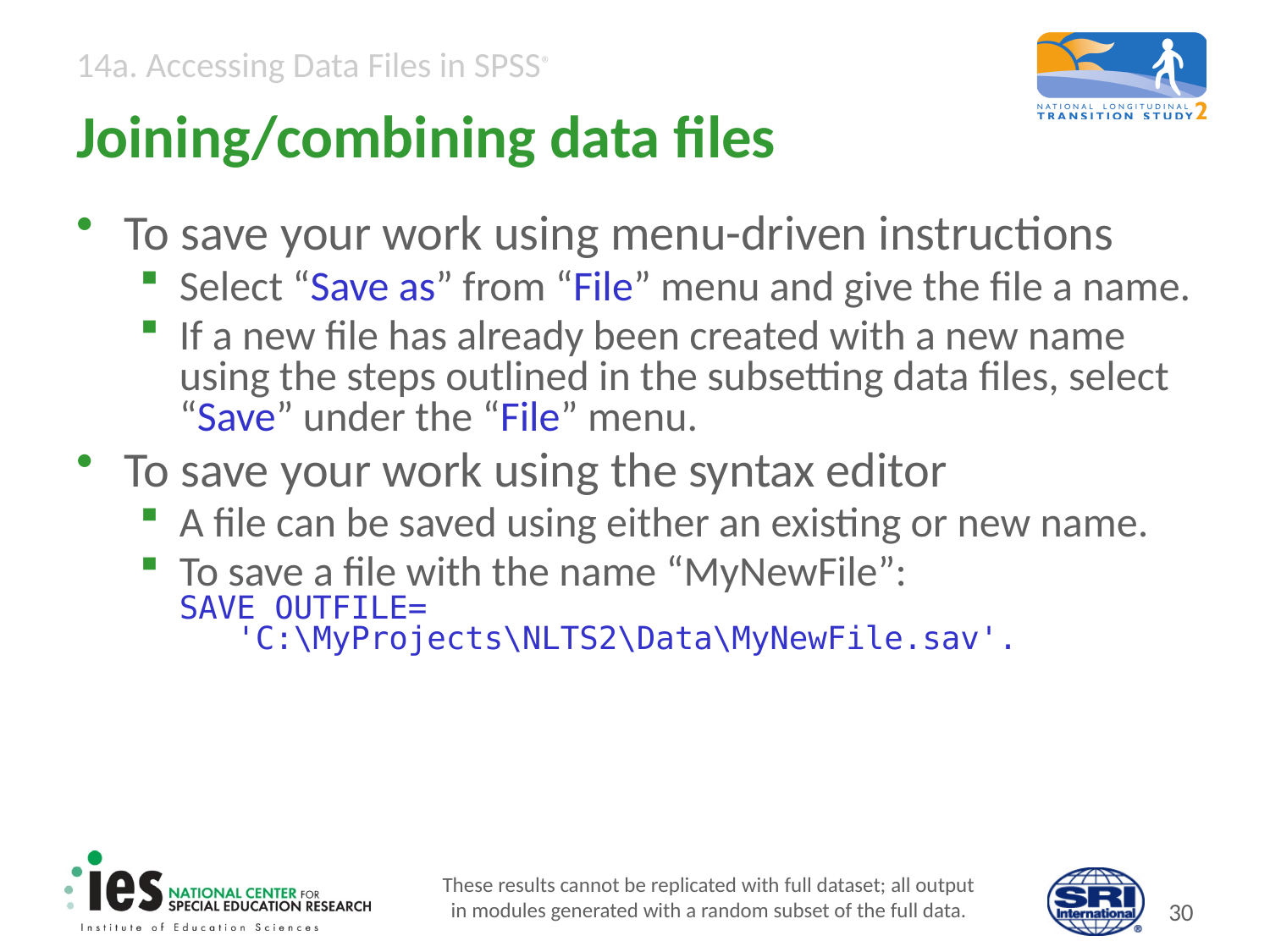

# Joining/combining data files
To save your work using menu-driven instructions
Select “Save as” from “File” menu and give the file a name.
If a new file has already been created with a new name using the steps outlined in the subsetting data files, select “Save” under the “File” menu.
To save your work using the syntax editor
A file can be saved using either an existing or new name.
To save a file with the name “MyNewFile”:
SAVE OUTFILE=
   'C:\MyProjects\NLTS2\Data\MyNewFile.sav'.
These results cannot be replicated with full dataset; all output
in modules generated with a random subset of the full data.
30